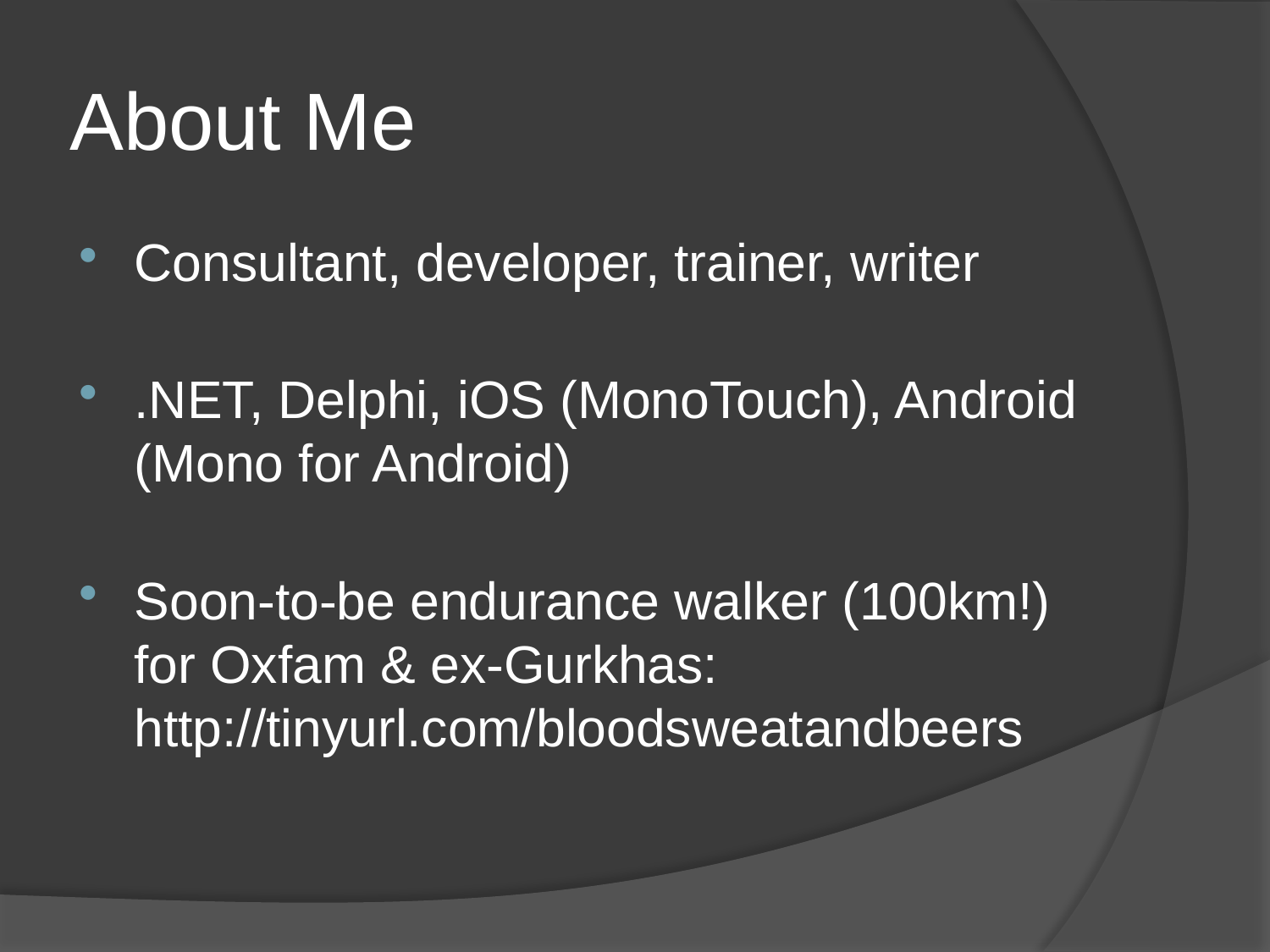

# About Me
Consultant, developer, trainer, writer
.NET, Delphi, iOS (MonoTouch), Android (Mono for Android)
Soon-to-be endurance walker (100km!) for Oxfam & ex-Gurkhas:
http://tinyurl.com/bloodsweatandbeers